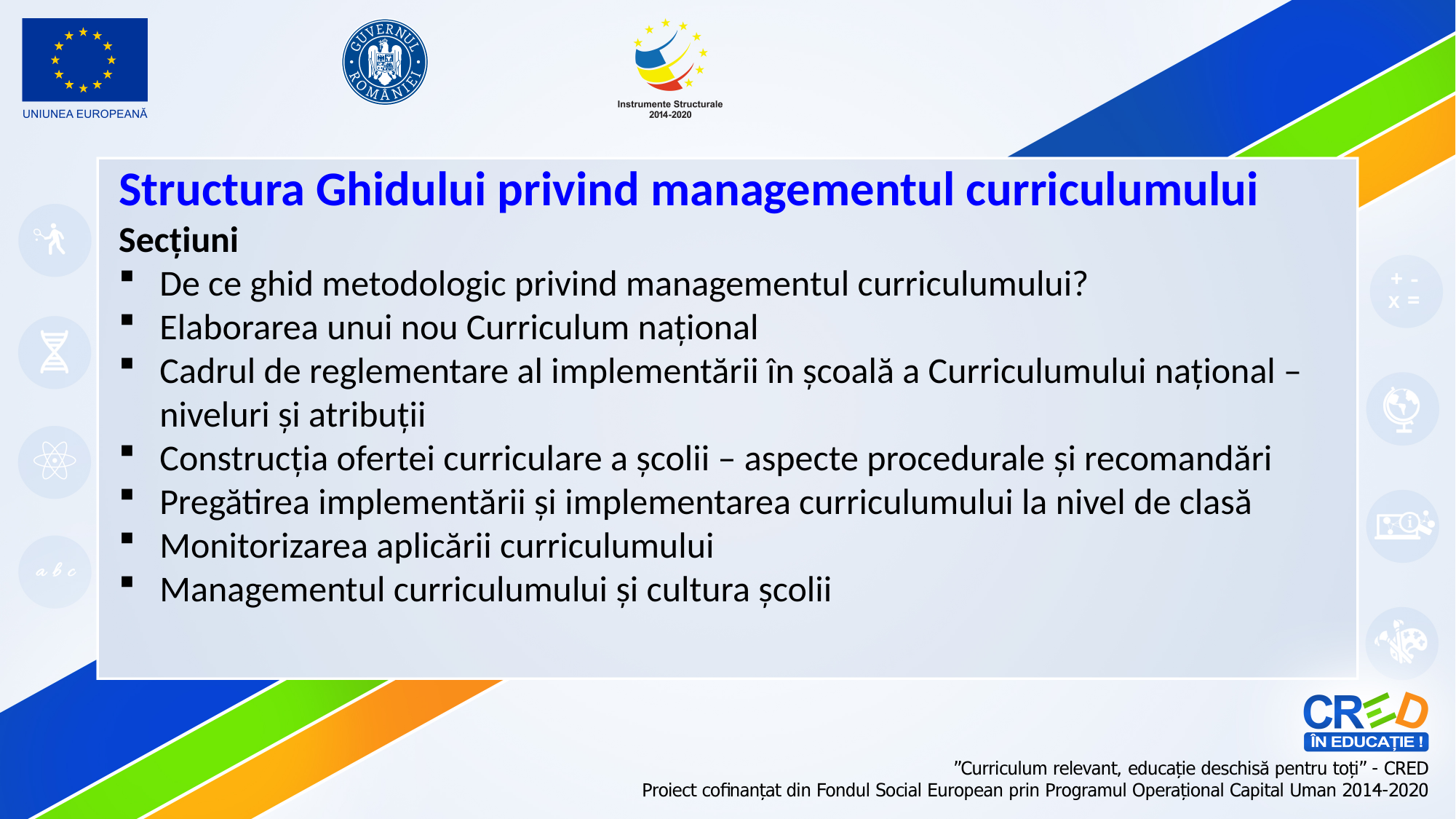

Structura Ghidului privind managementul curriculumului
Secțiuni
De ce ghid metodologic privind managementul curriculumului?
Elaborarea unui nou Curriculum național
Cadrul de reglementare al implementării în școală a Curriculumului național – niveluri și atribuții
Construcția ofertei curriculare a școlii – aspecte procedurale şi recomandări
Pregătirea implementării și implementarea curriculumului la nivel de clasă
Monitorizarea aplicării curriculumului
Managementul curriculumului și cultura școlii

”Curriculum relevant, educație deschisă pentru toți” - CRED
Proiect cofinanțat din Fondul Social European prin Programul Operațional Capital Uman 2014-2020